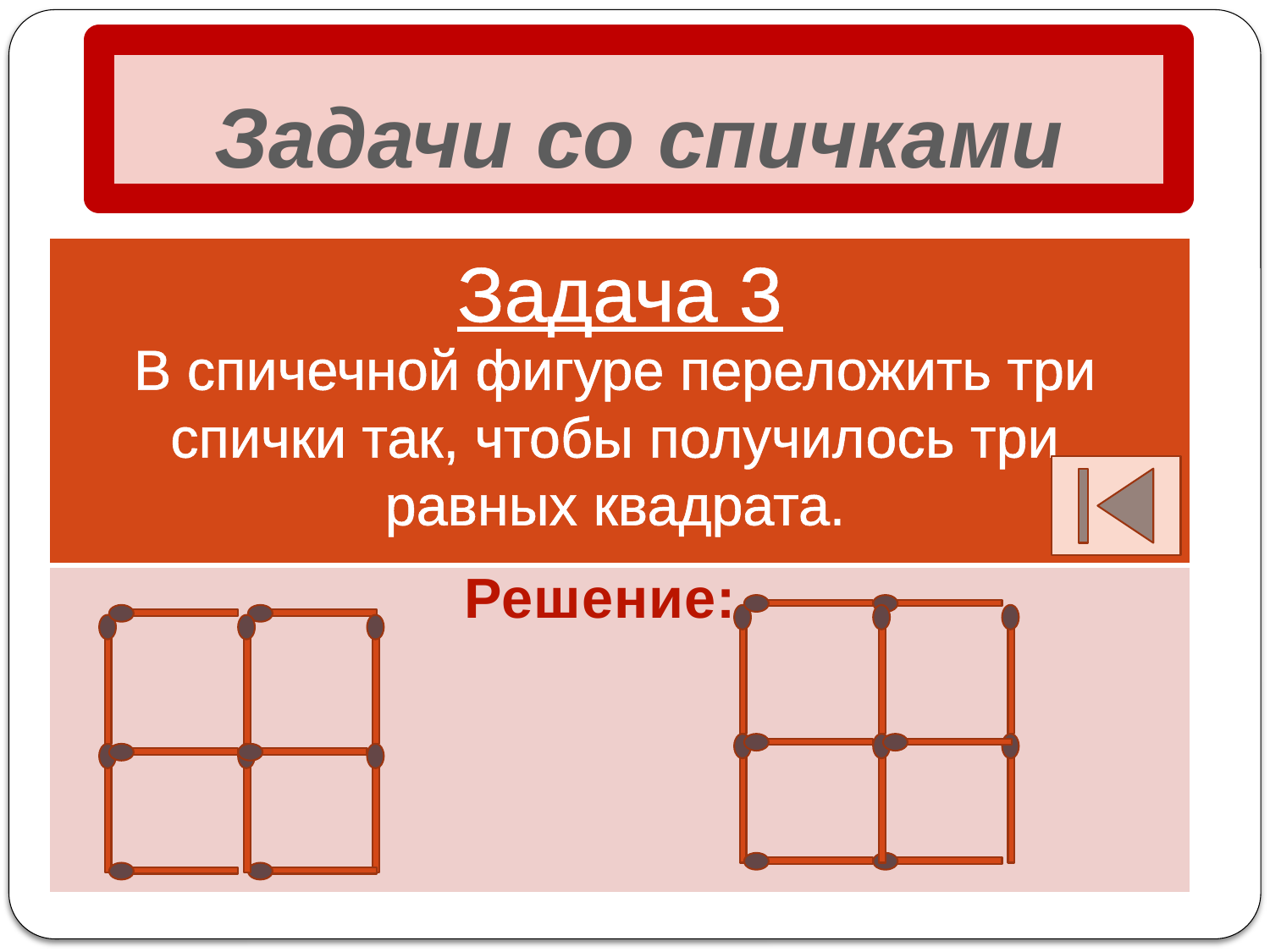

# Задачи со спичками
Задача 3
|  |
| --- |
|  |
В спичечной фигуре переложить три спички так, чтобы получилось три равных квадрата.

Решение: